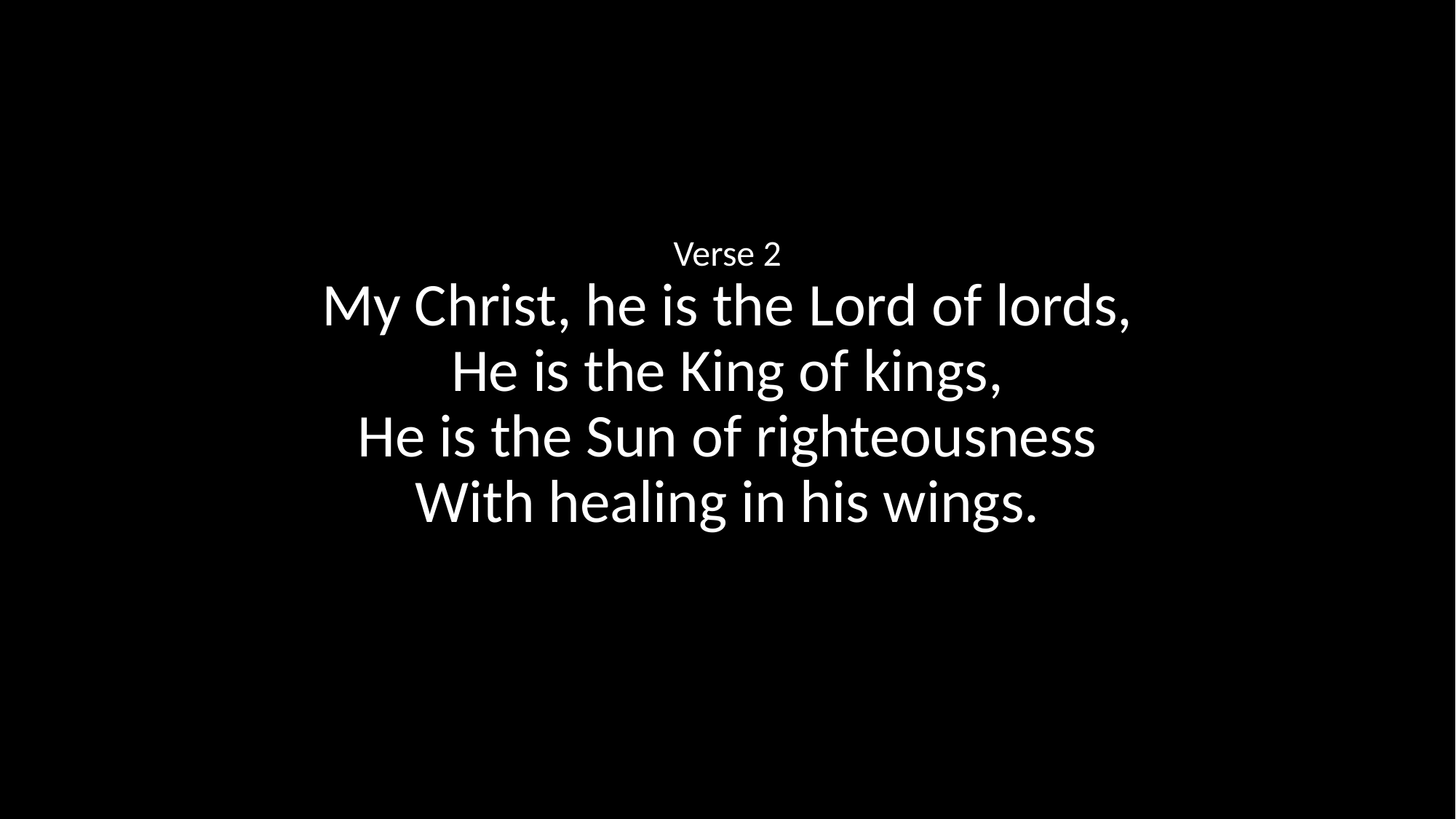

Verse 2
My Christ, he is the Lord of lords,
He is the King of kings,
He is the Sun of righteousness
With healing in his wings.